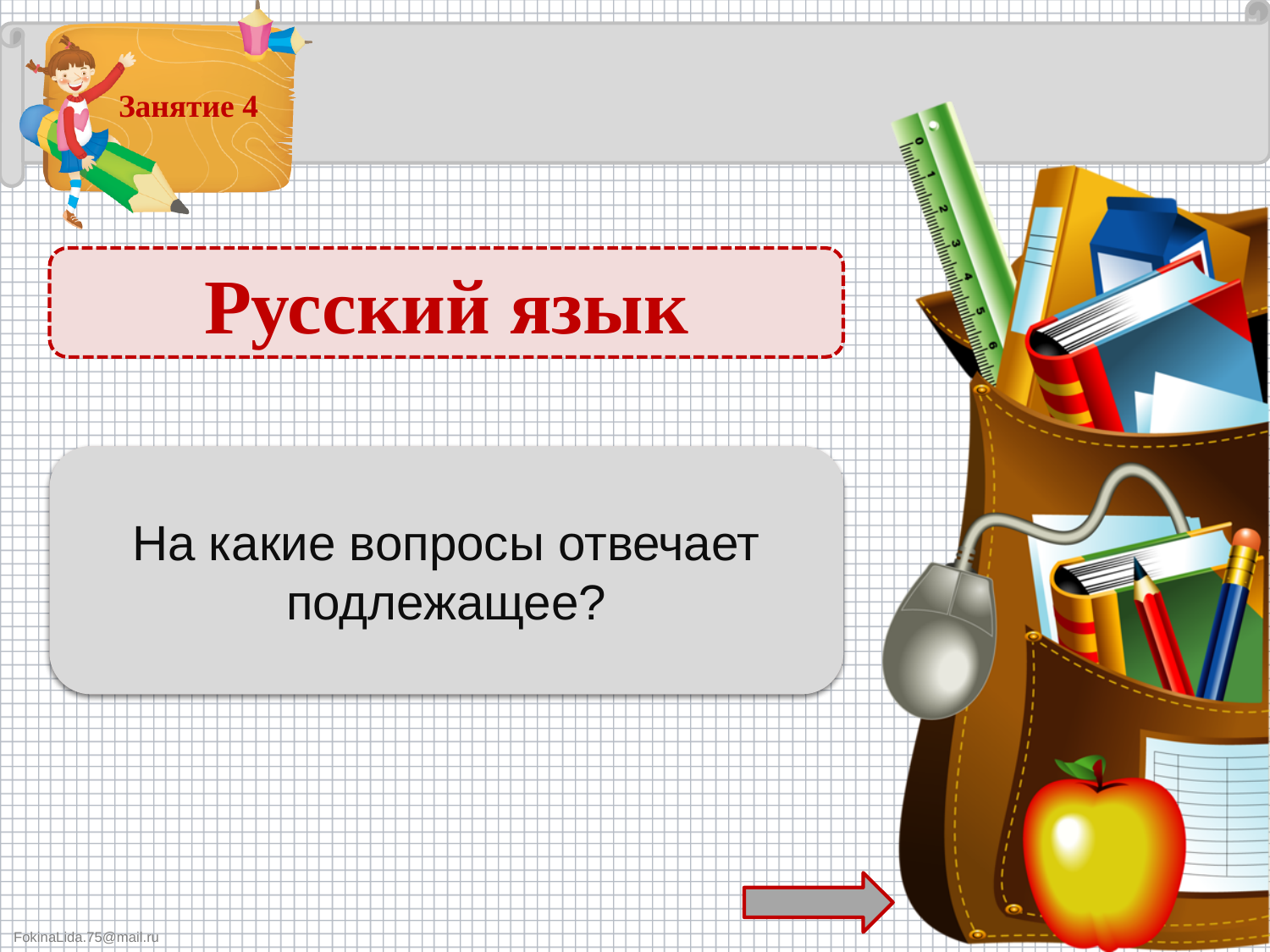

Русский язык
Кто? или что? – 1 б.
На какие вопросы отвечает подлежащее?